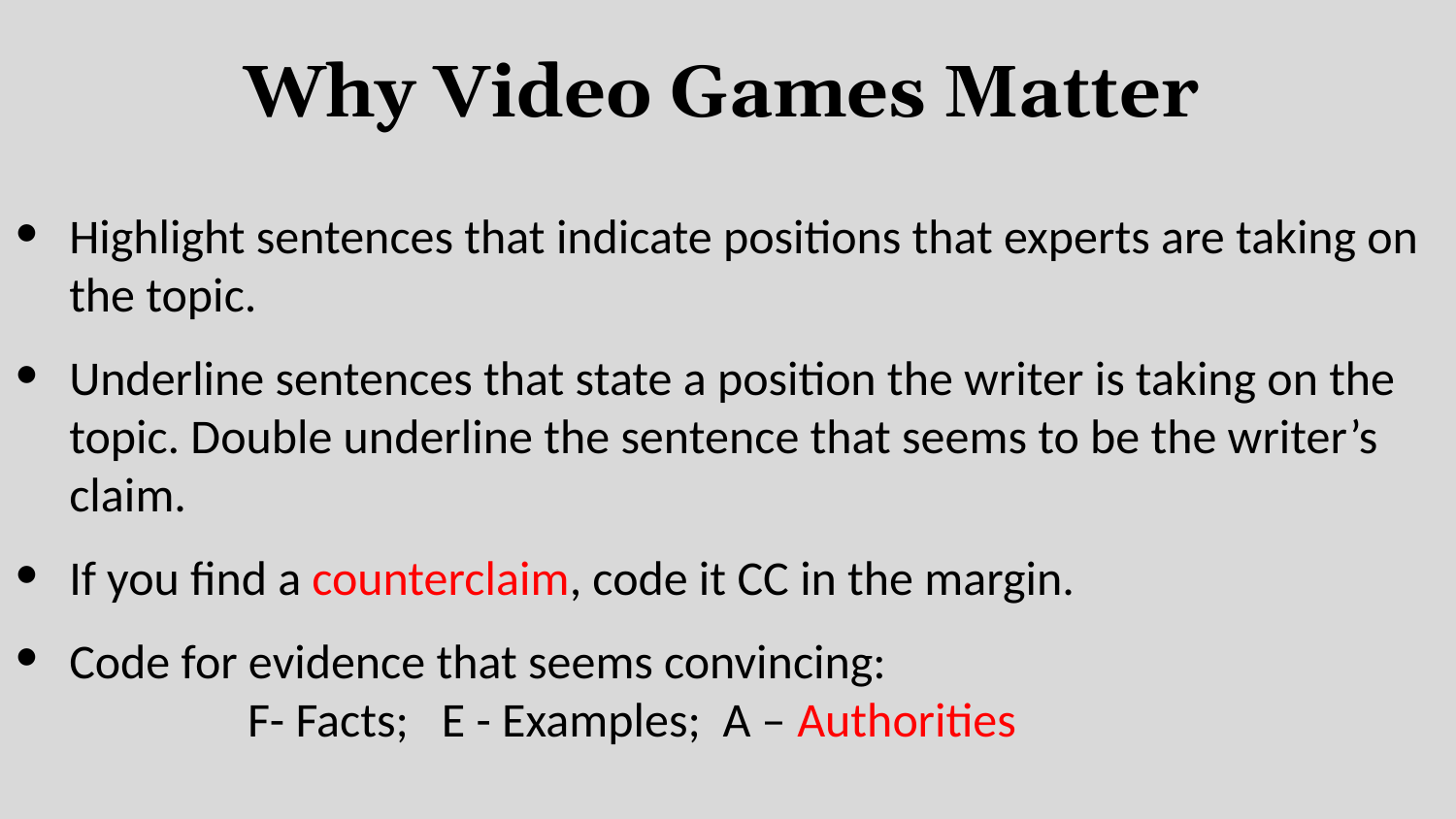

# Why Video Games Matter
Highlight sentences that indicate positions that experts are taking on the topic.
Underline sentences that state a position the writer is taking on the topic. Double underline the sentence that seems to be the writer’s claim.
If you find a counterclaim, code it CC in the margin.
Code for evidence that seems convincing:                        			   F- Facts;   E - Examples;  A – Authorities